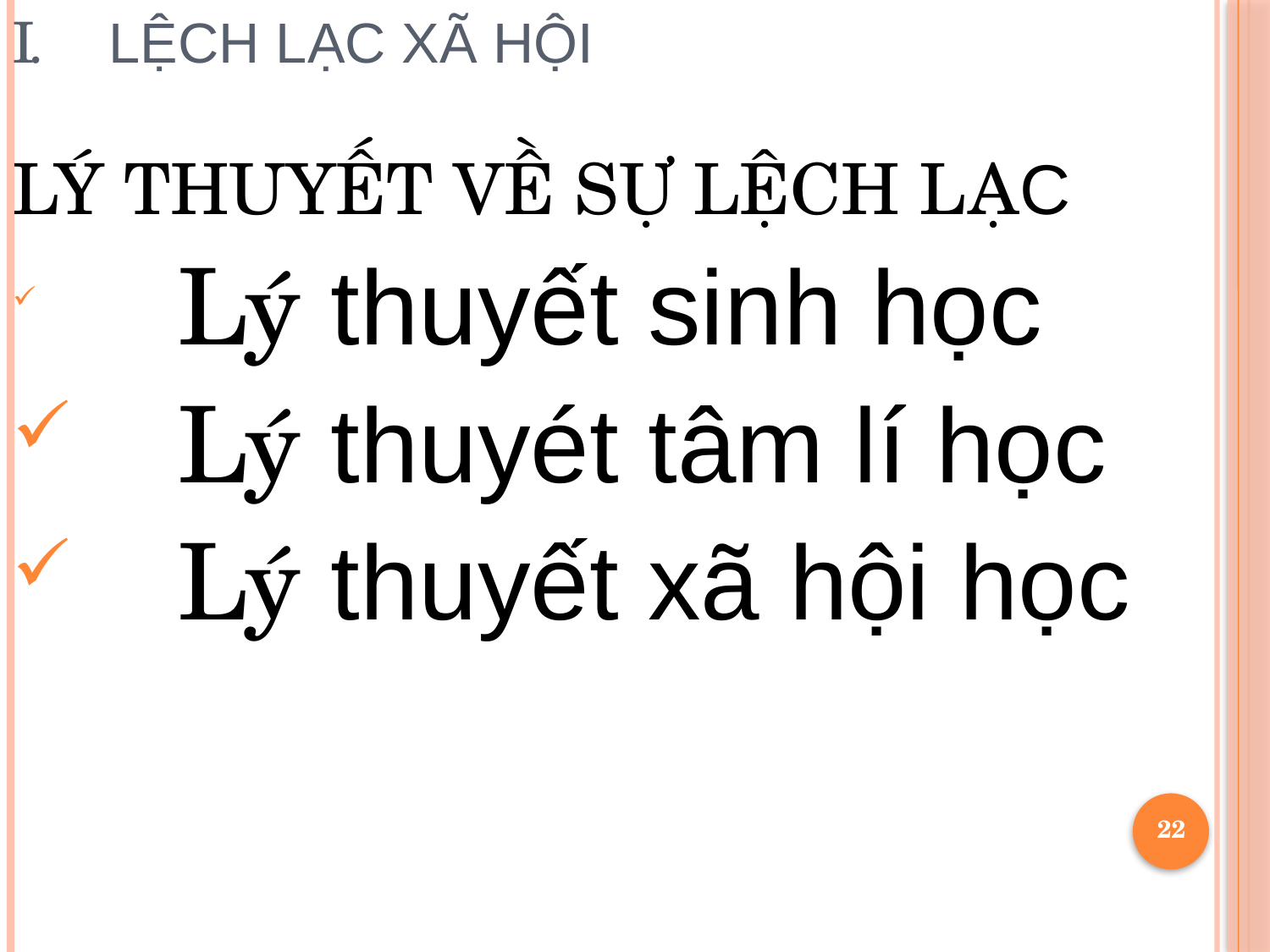

# Lệch lạc xã hội
LÝ THUYẾT VỀ SỰ LỆCH LẠC
	Lý thuyết sinh học
	Lý thuyét tâm lí học
	Lý thuyết xã hội học

22